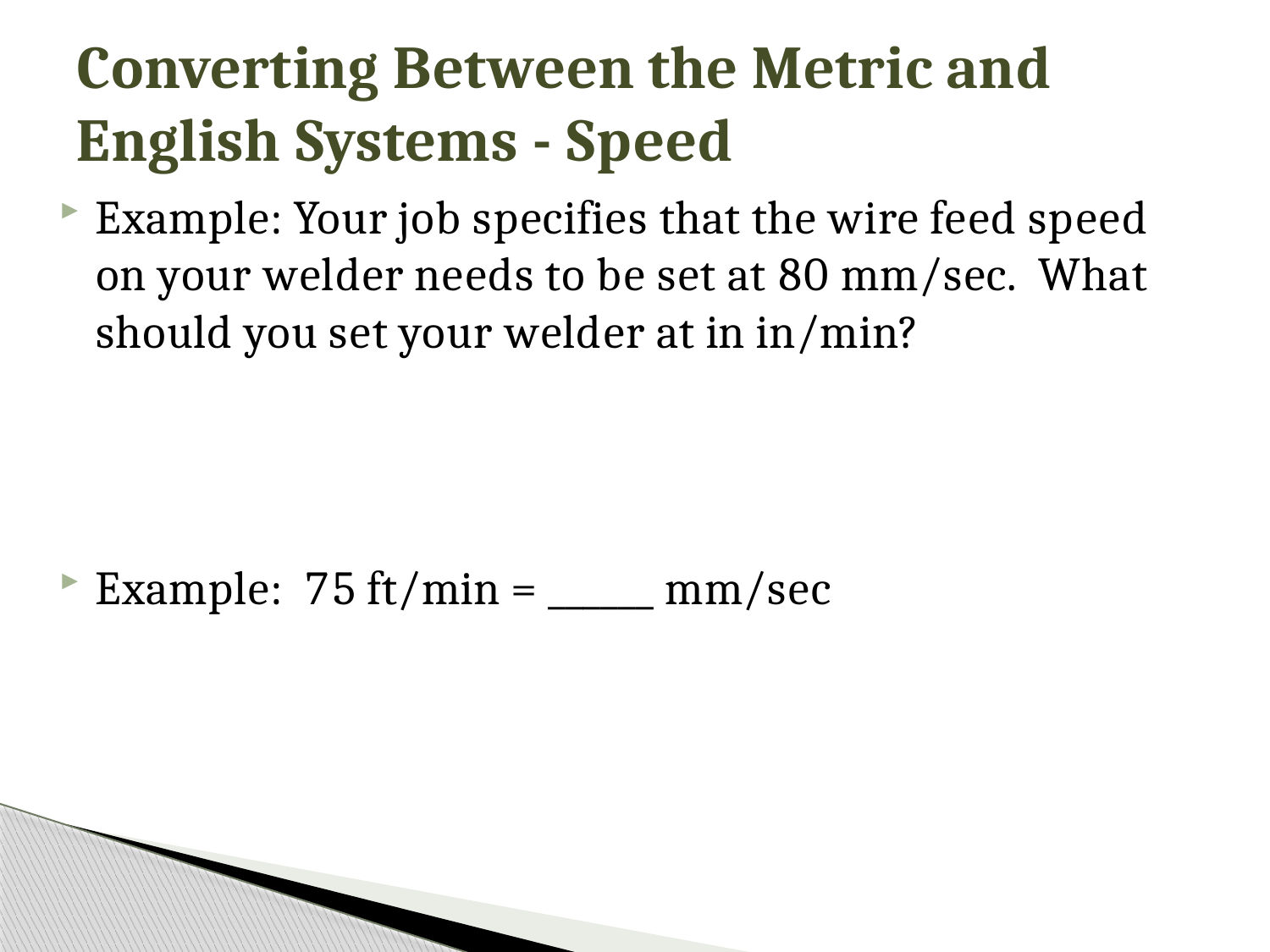

# Converting Between the Metric and English Systems - Speed
Example: Your job specifies that the wire feed speed on your welder needs to be set at 80 mm/sec.  What should you set your welder at in in/min?

Example:  75 ft/min = ______ mm/sec